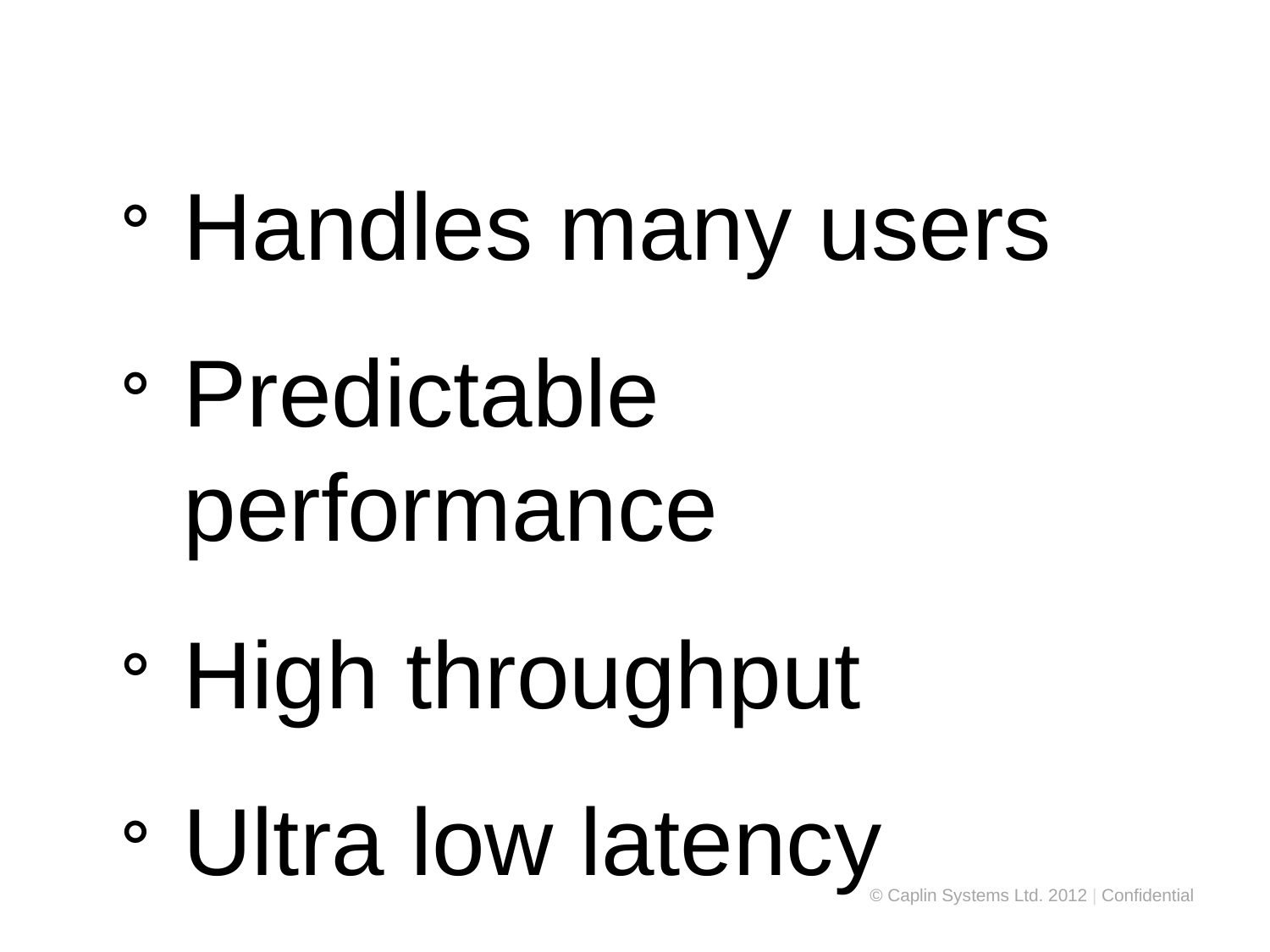

Handles many users
Predictable performance
High throughput
Ultra low latency